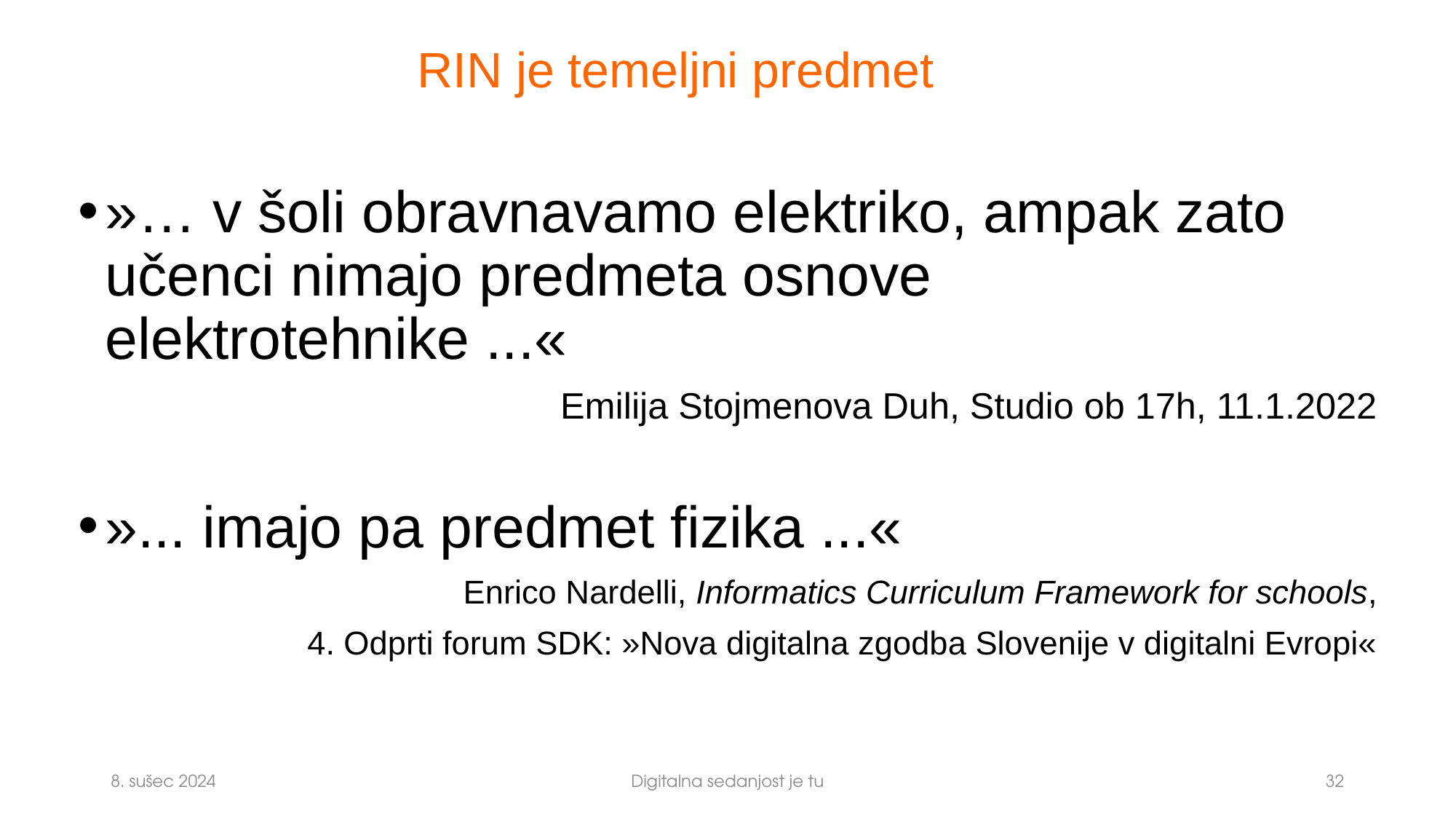

# RIN je temeljni predmet
»… v šoli obravnavamo elektriko, ampak zato učenci nimajo predmeta osnove elektrotehnike ...«
Emilija Stojmenova Duh, Studio ob 17h, 11.1.2022

»... imajo pa predmet fizika ...«
Enrico Nardelli, Informatics Curriculum Framework for schools,
4. Odprti forum SDK: »Nova digitalna zgodba Slovenije v digitalni Evropi«

8. sušec 2024
Digitalna sedanjost je tu
32